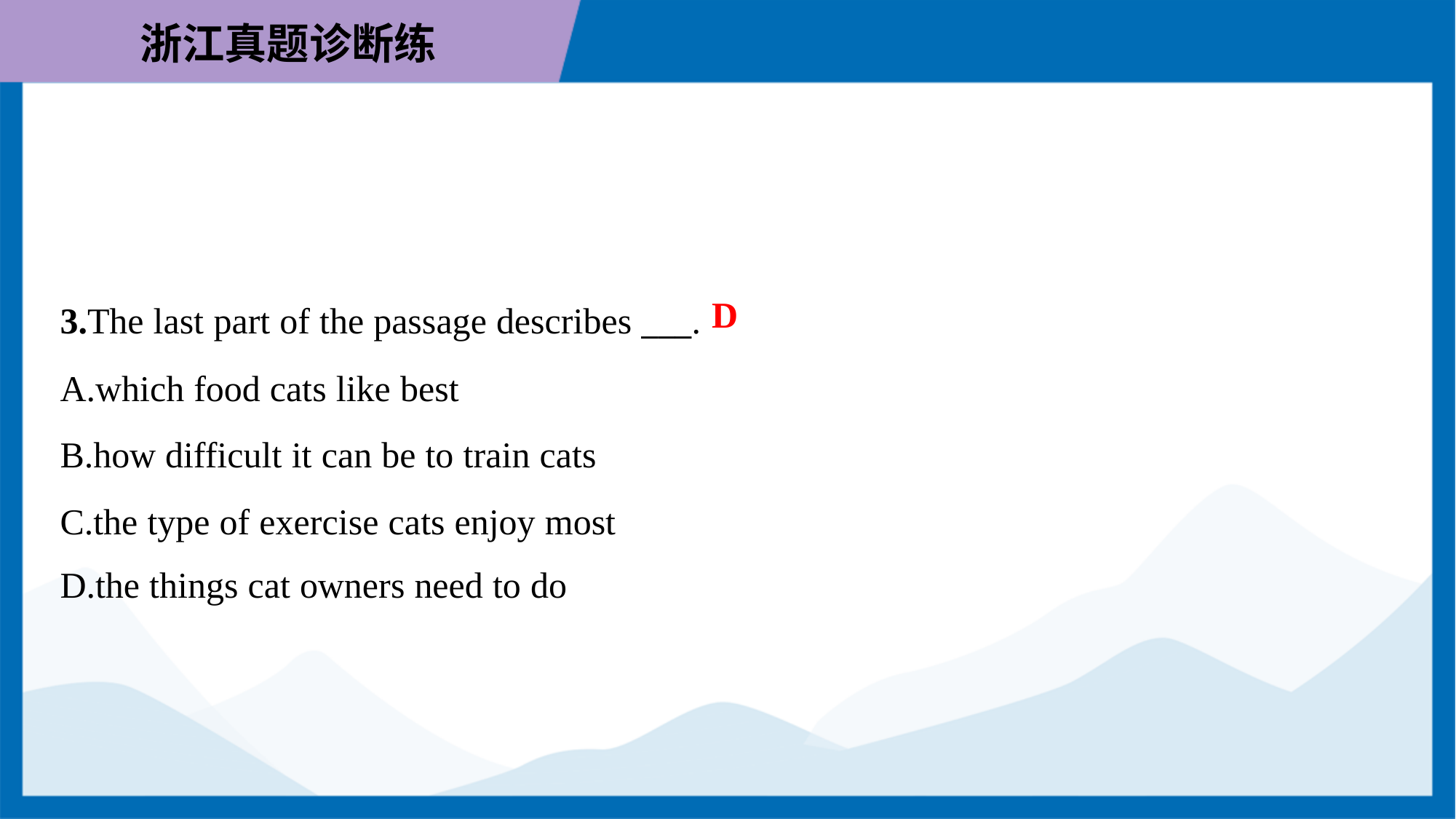

D
3.The last part of the passage describes ___.
A.which food cats like best
B.how difficult it can be to train cats
C.the type of exercise cats enjoy most
D.the things cat owners need to do